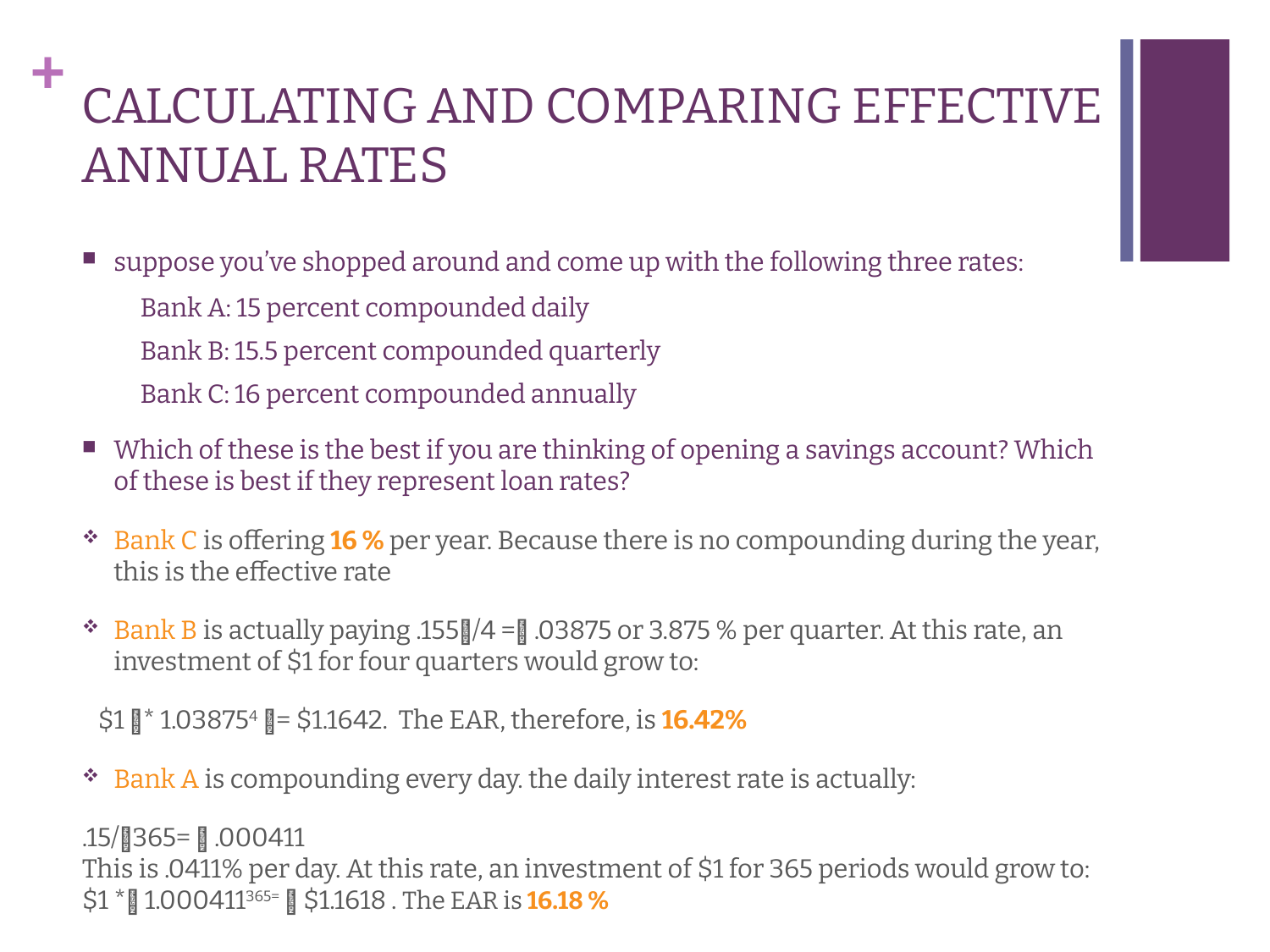

# CALCULATING AND COMPARING EFFECTIVE ANNUAL RATES
suppose you’ve shopped around and come up with the following three rates:
           Bank A: 15 percent compounded daily
           Bank B: 15.5 percent compounded quarterly
           Bank C: 16 percent compounded annually
Which of these is the best if you are thinking of opening a savings account? Which of these is best if they represent loan rates?
Bank C is offering 16 % per year. Because there is no compounding during the year, this is the effective rate
Bank B is actually paying .155􏰒/4 =􏰁 .03875 or 3.875 % per quarter. At this rate, an investment of $1 for four quarters would grow to:
   $1 􏰀* 1.038754 􏰁= $1.1642.  The EAR, therefore, is 16.42%
Bank A is compounding every day. the daily interest rate is actually:
.15/􏰒365= 􏰁 .000411
This is .0411% per day. At this rate, an investment of $1 for 365 periods would grow to:
$1 *􏰀 1.000411365= 􏰁 $1.1618 . The EAR is 16.18 %